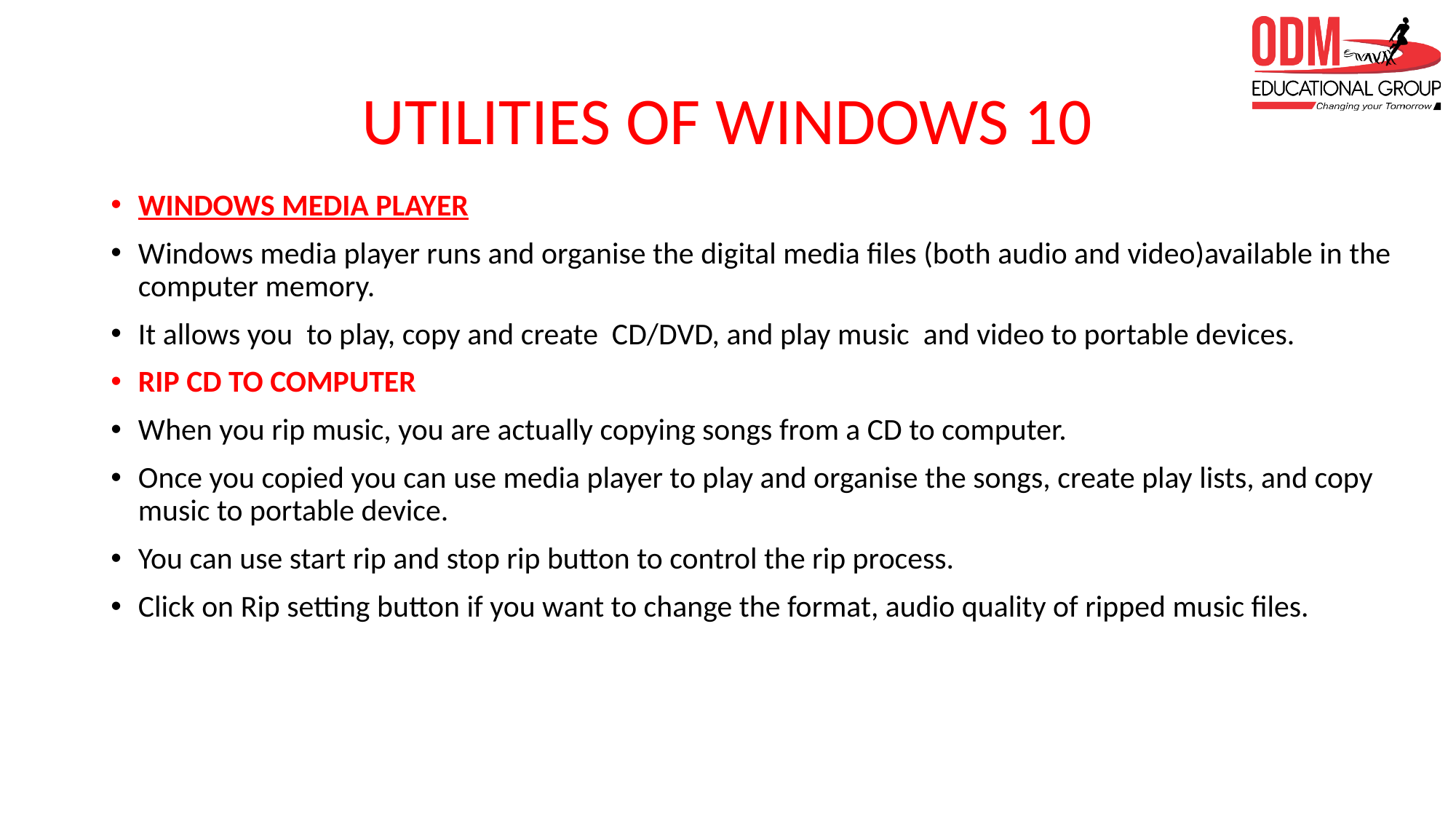

# UTILITIES OF WINDOWS 10
WINDOWS MEDIA PLAYER
Windows media player runs and organise the digital media files (both audio and video)available in the computer memory.
It allows you  to play, copy and create  CD/DVD, and play music  and video to portable devices.
RIP CD TO COMPUTER
When you rip music, you are actually copying songs from a CD to computer.
Once you copied you can use media player to play and organise the songs, create play lists, and copy music to portable device.
You can use start rip and stop rip button to control the rip process.
Click on Rip setting button if you want to change the format, audio quality of ripped music files.